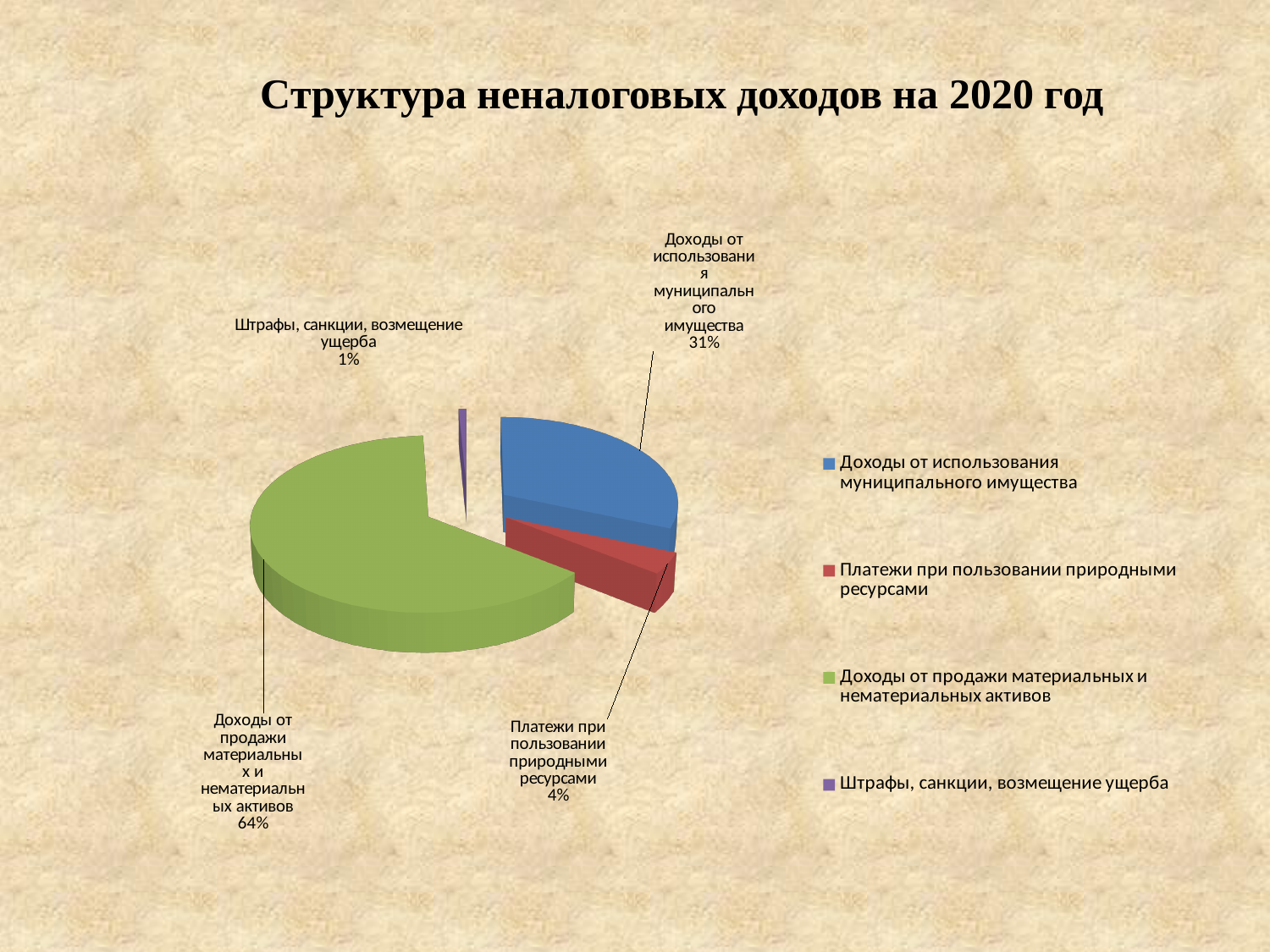

Структура неналоговых доходов на 2020 год

[unsupported chart]

[unsupported chart]